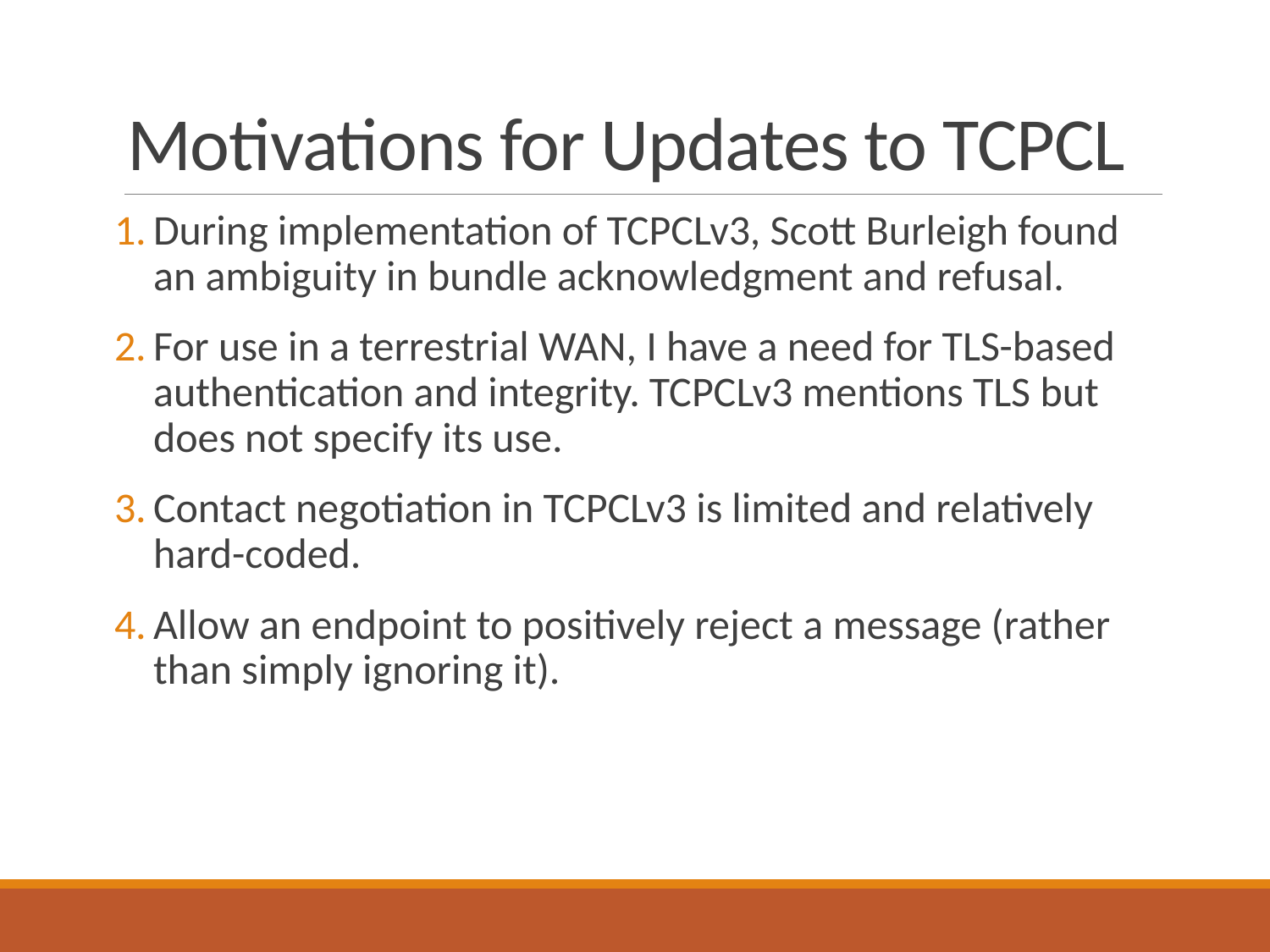

# Motivations for Updates to TCPCL
During implementation of TCPCLv3, Scott Burleigh found an ambiguity in bundle acknowledgment and refusal.
For use in a terrestrial WAN, I have a need for TLS-based authentication and integrity. TCPCLv3 mentions TLS but does not specify its use.
Contact negotiation in TCPCLv3 is limited and relatively hard-coded.
Allow an endpoint to positively reject a message (rather than simply ignoring it).